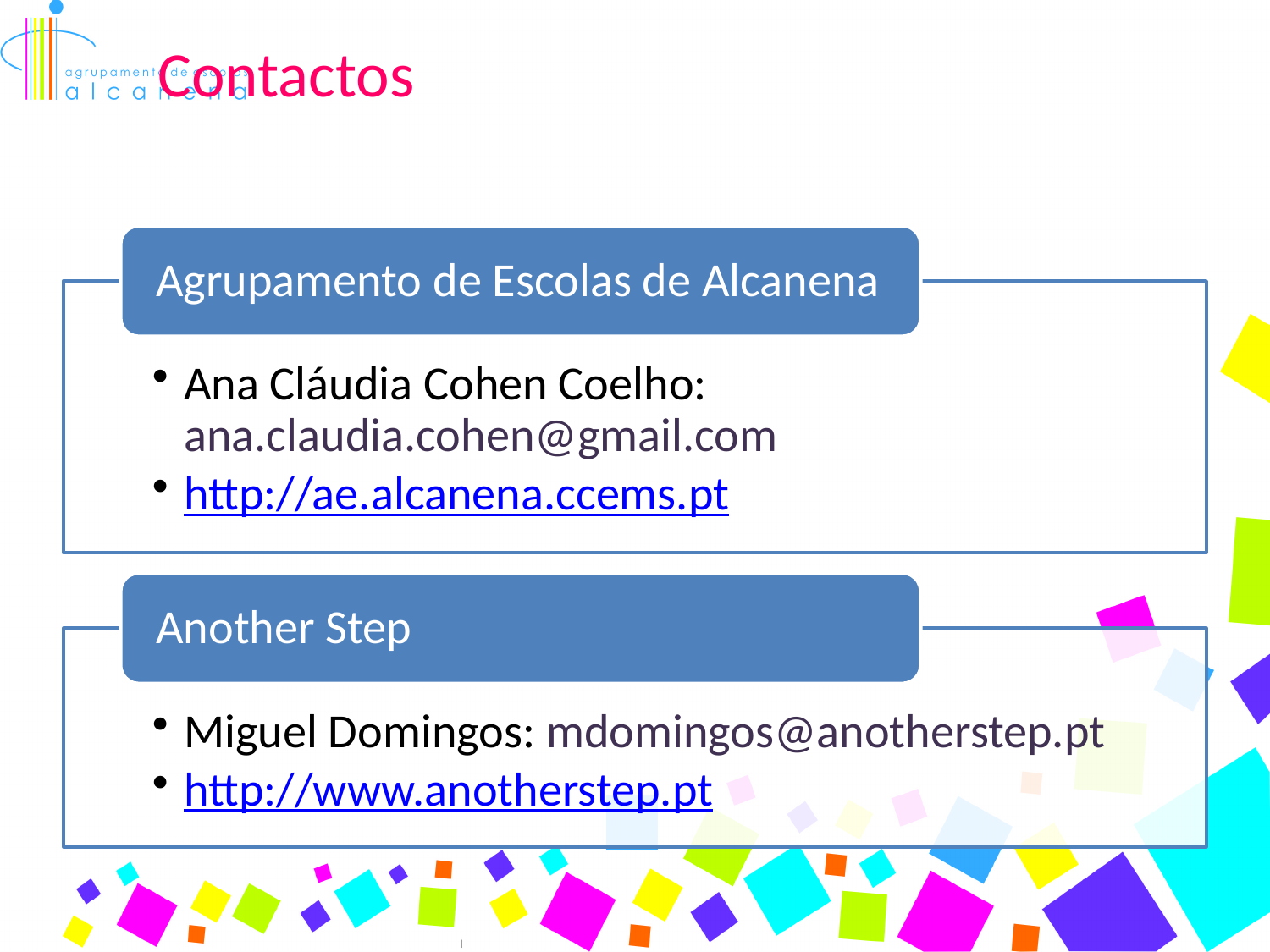

# Contactos
Ana Cláudia Cohen Coelho: ana.claudia.cohen@gmail.com
http://ae.alcanena.ccems.pt
Agrupamento de Escolas de Alcanena
Miguel Domingos: mdomingos@anotherstep.pt
http://www.anotherstep.pt
Another Step